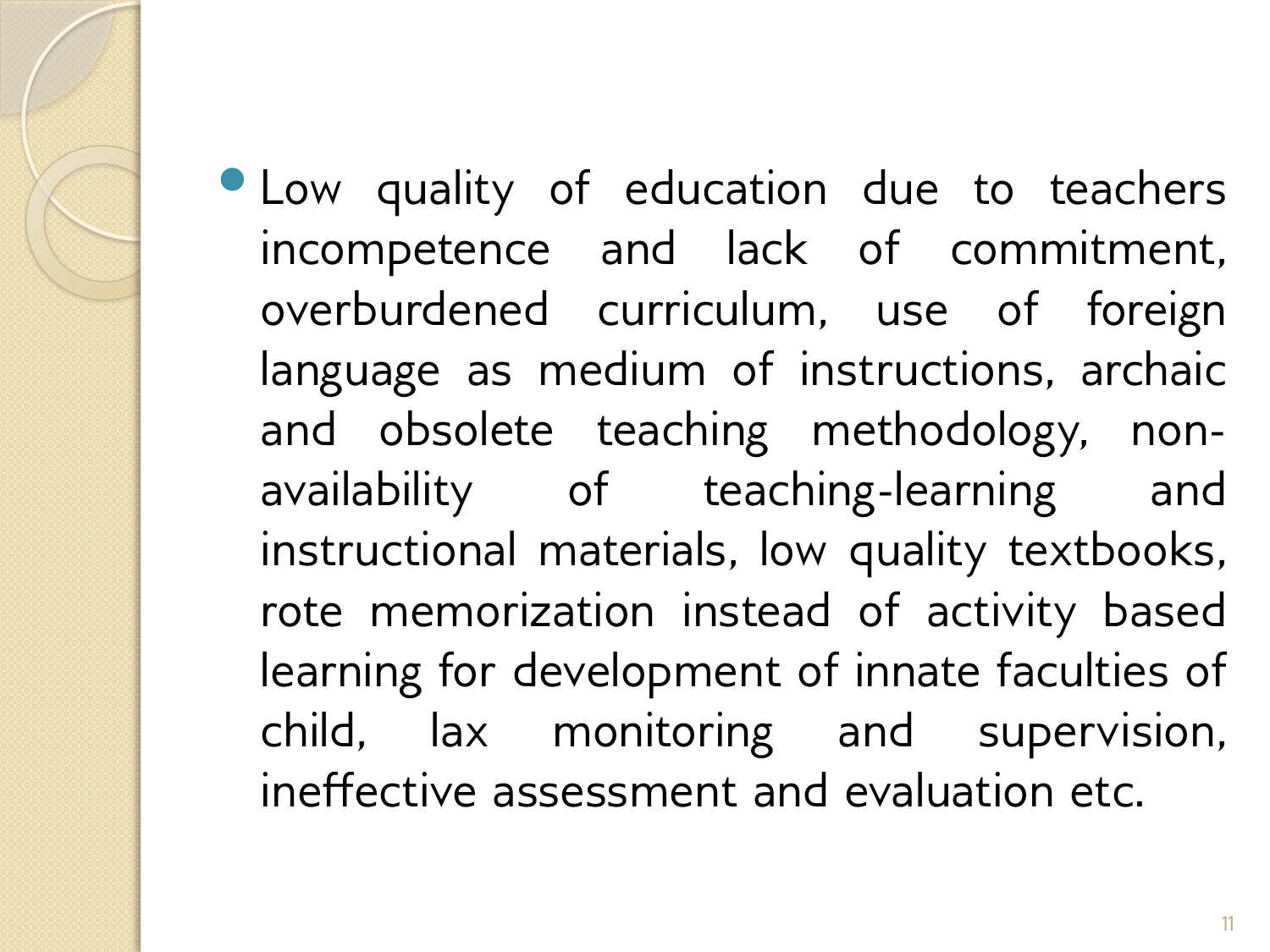

Low quality of education due to teachers incompetence and lack of commitment, overburdened curriculum, use of foreign language as medium of instructions, archaic and obsolete teaching methodology, non-availability of teaching-learning and instructional materials, low quality textbooks, rote memorization instead of activity based learning for development of innate faculties of child, lax monitoring and supervision, ineffective assessment and evaluation etc.

11